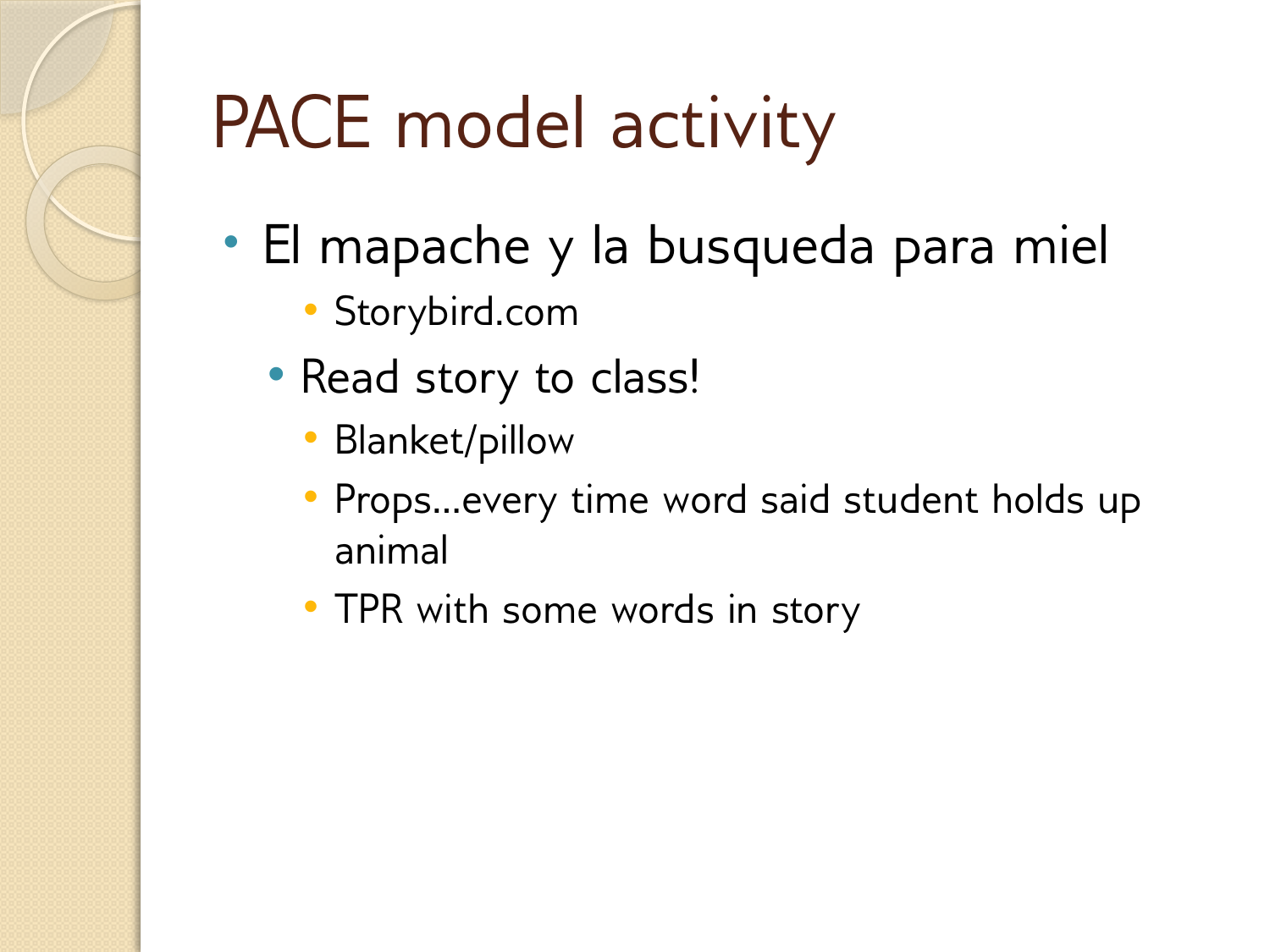

# PACE model activity
El mapache y la busqueda para miel
Storybird.com
Read story to class!
Blanket/pillow
Props…every time word said student holds up animal
TPR with some words in story